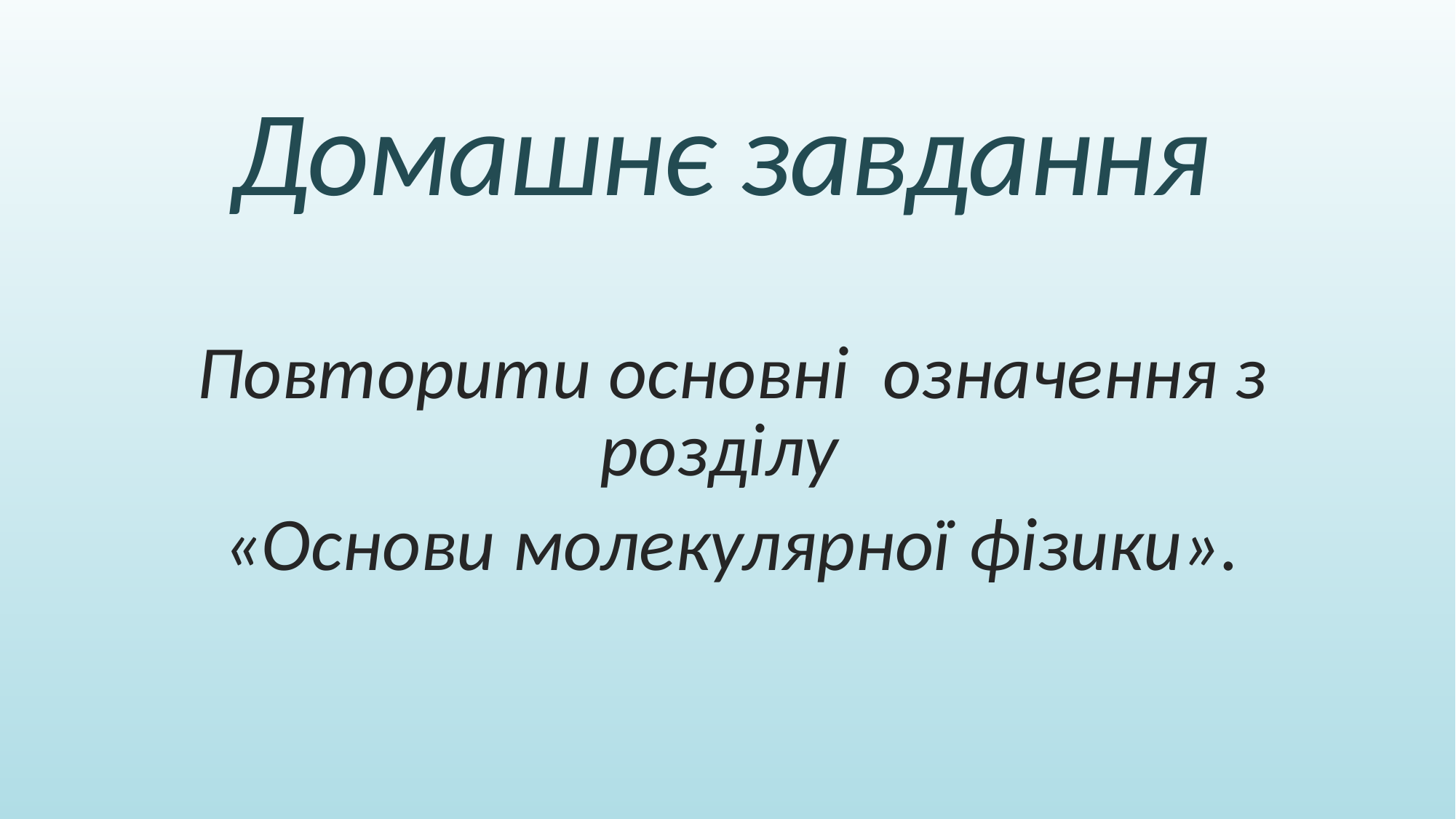

# Домашнє завдання

Повторити основні  означення з розділу
«Основи молекулярної фізики».